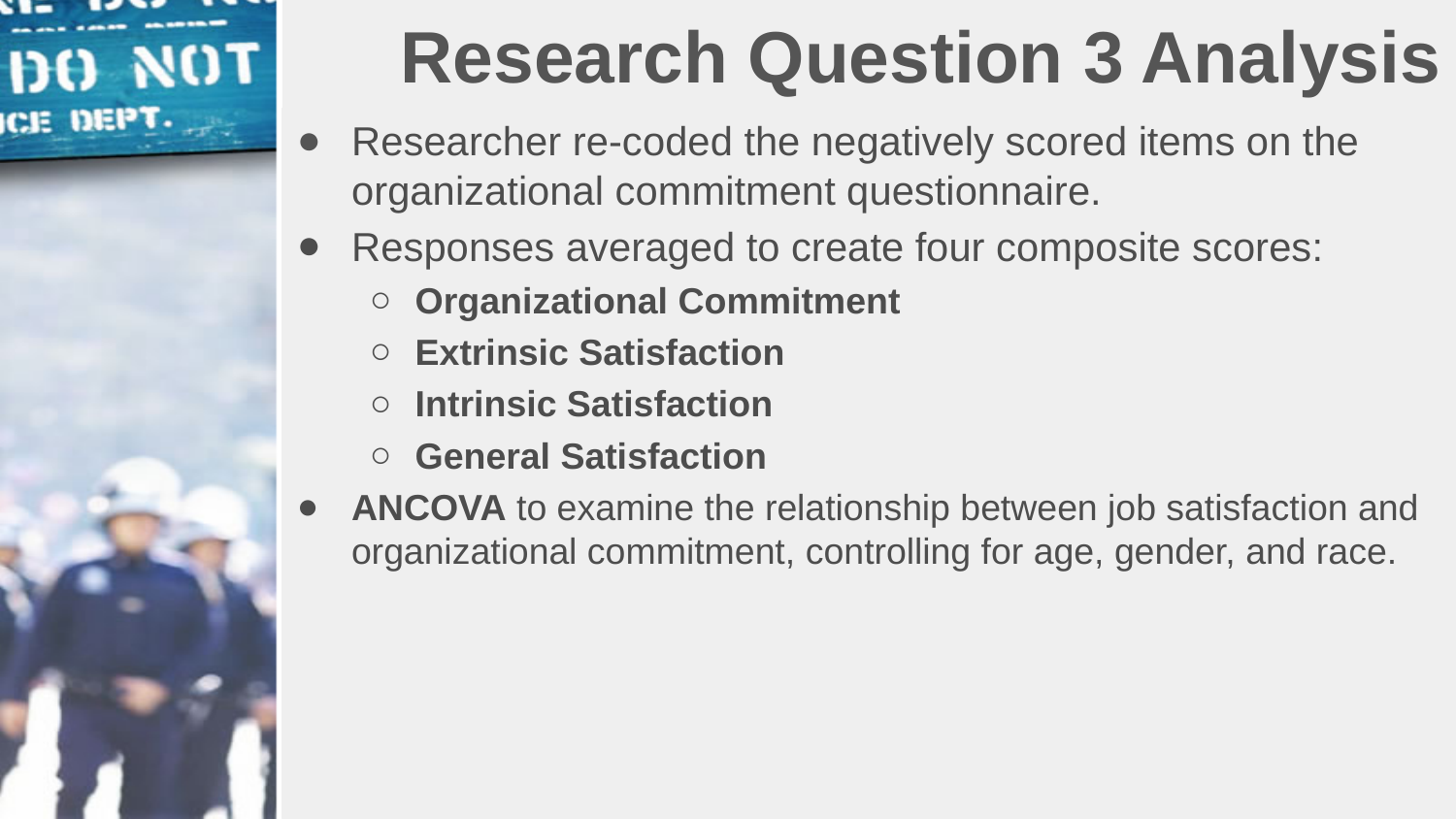

# Research Question 3 Analysis
Researcher re-coded the negatively scored items on the organizational commitment questionnaire.
Responses averaged to create four composite scores:
Organizational Commitment
Extrinsic Satisfaction
Intrinsic Satisfaction
General Satisfaction
ANCOVA to examine the relationship between job satisfaction and organizational commitment, controlling for age, gender, and race.